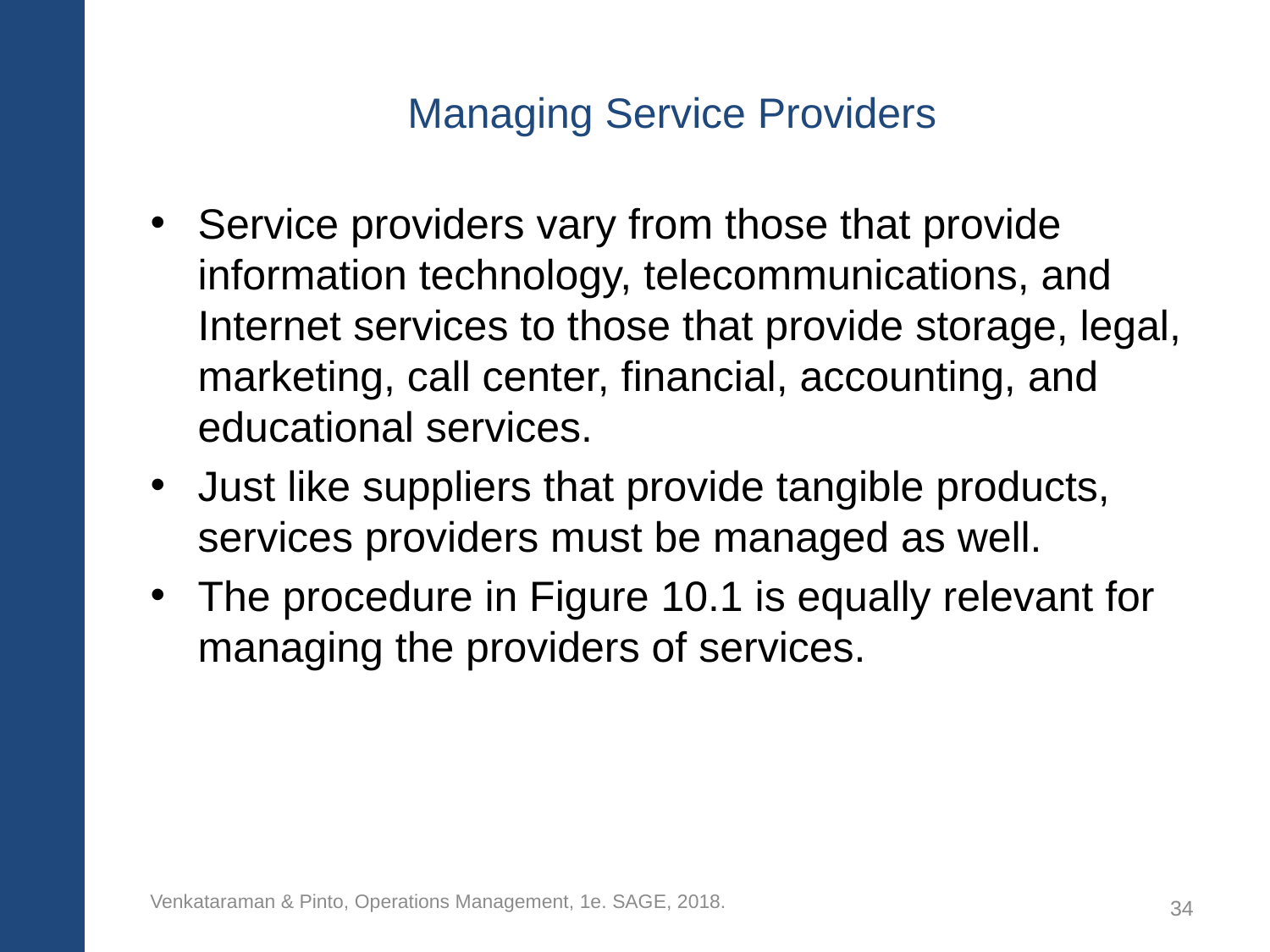

# Managing Service Providers
Service providers vary from those that provide information technology, telecommunications, and Internet services to those that provide storage, legal, marketing, call center, financial, accounting, and educational services.
Just like suppliers that provide tangible products, services providers must be managed as well.
The procedure in Figure 10.1 is equally relevant for managing the providers of services.
Venkataraman & Pinto, Operations Management, 1e. SAGE, 2018.
34